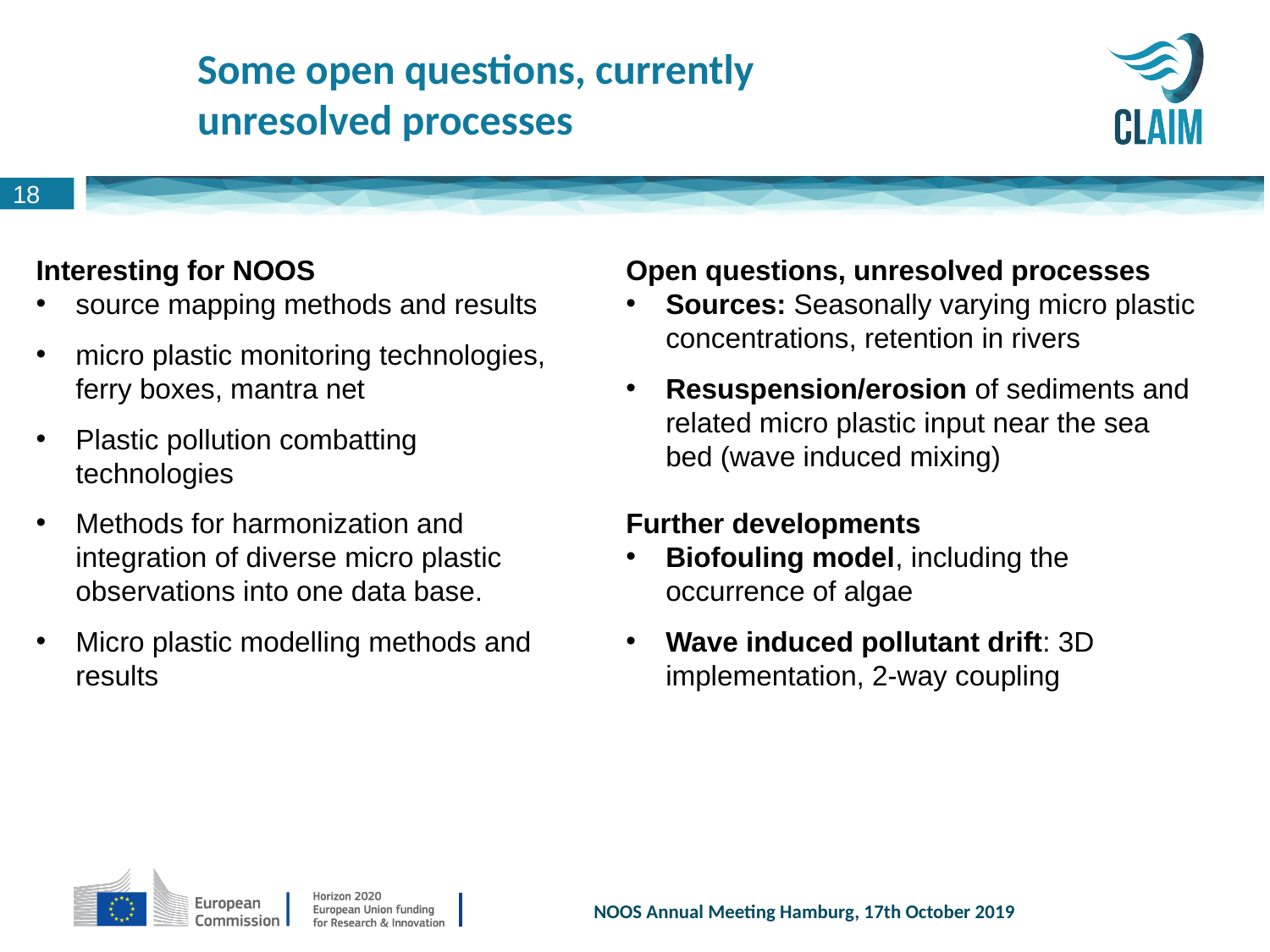

Some open questions, currently unresolved processes
18
Interesting for NOOS
source mapping methods and results

micro plastic monitoring technologies, ferry boxes, mantra net

Plastic pollution combatting technologies

Methods for harmonization and integration of diverse micro plastic observations into one data base.

Micro plastic modelling methods and results

Open questions, unresolved processes
Sources: Seasonally varying micro plastic concentrations, retention in rivers

Resuspension/erosion of sediments and related micro plastic input near the sea bed (wave induced mixing)

Further developments
Biofouling model, including the occurrence of algae

Wave induced pollutant drift: 3D implementation, 2-way coupling

NOOS Annual Meeting Hamburg, 17th October 2019